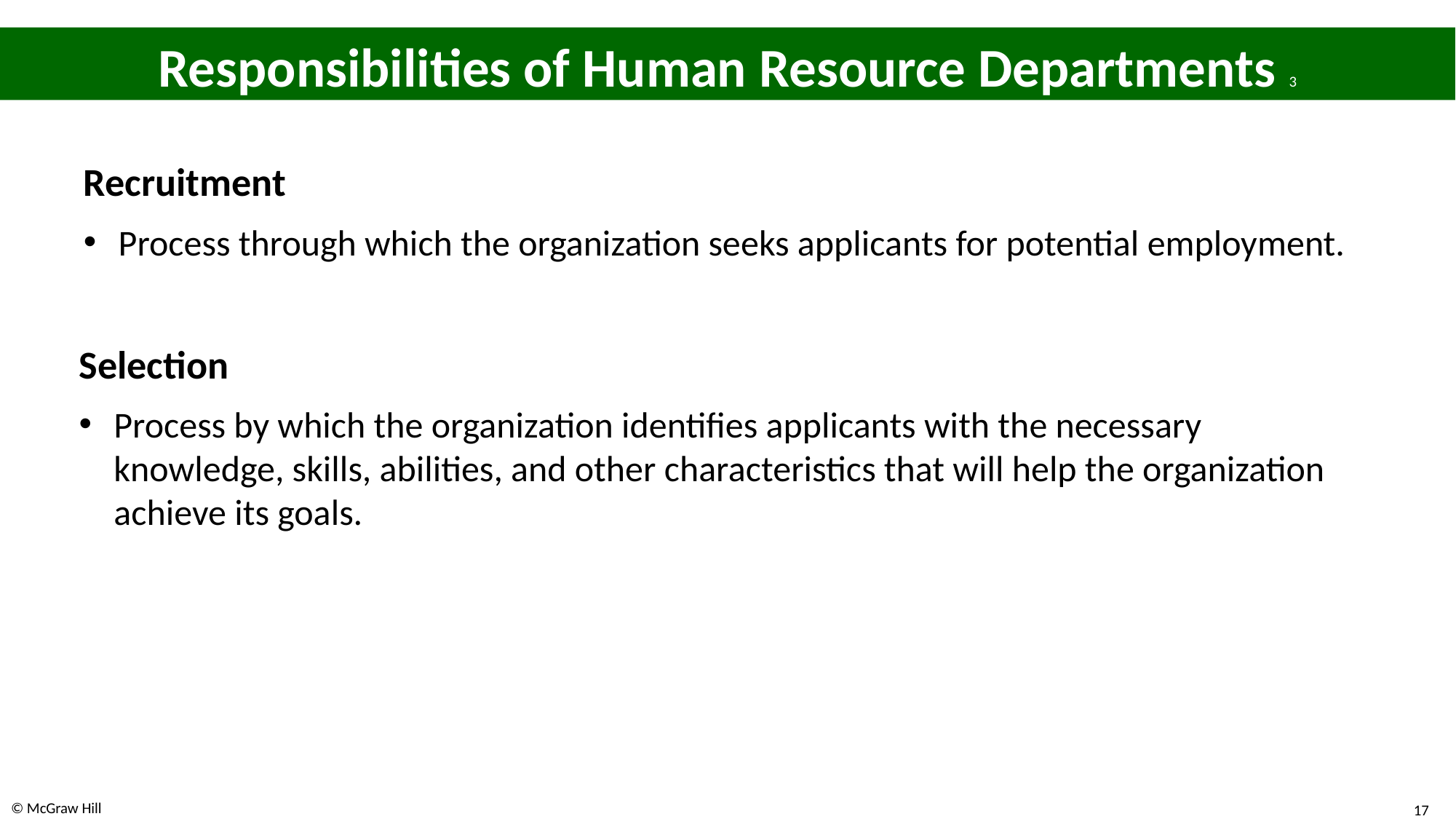

# Responsibilities of Human Resource Departments 3
Recruitment
Process through which the organization seeks applicants for potential employment.
Selection
Process by which the organization identifies applicants with the necessary knowledge, skills, abilities, and other characteristics that will help the organization achieve its goals.